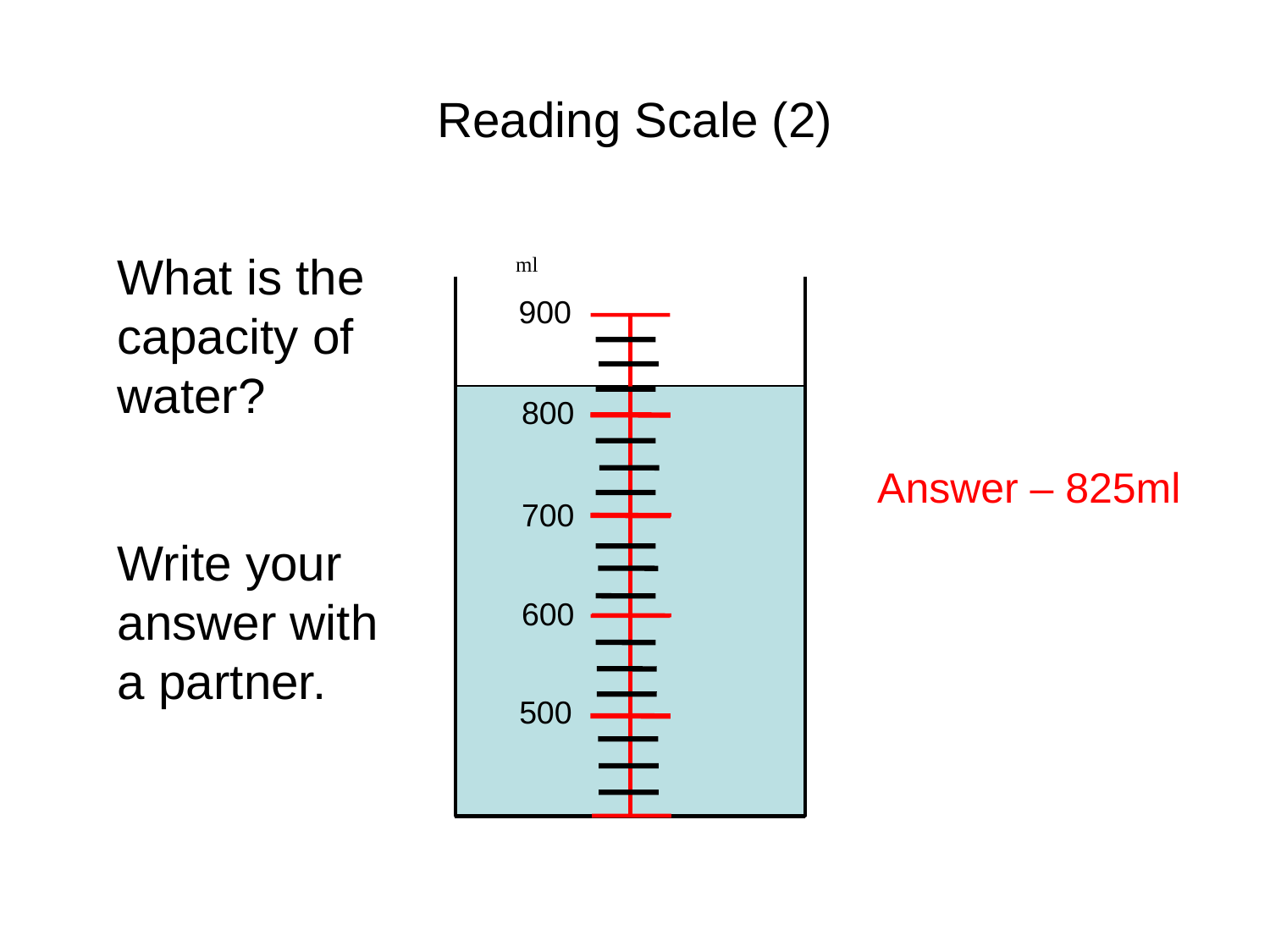

# Reading Scale (2)
What is the capacity of water?

Write your answer with a partner.
ml

900

800

700

600

500

Answer – 825ml